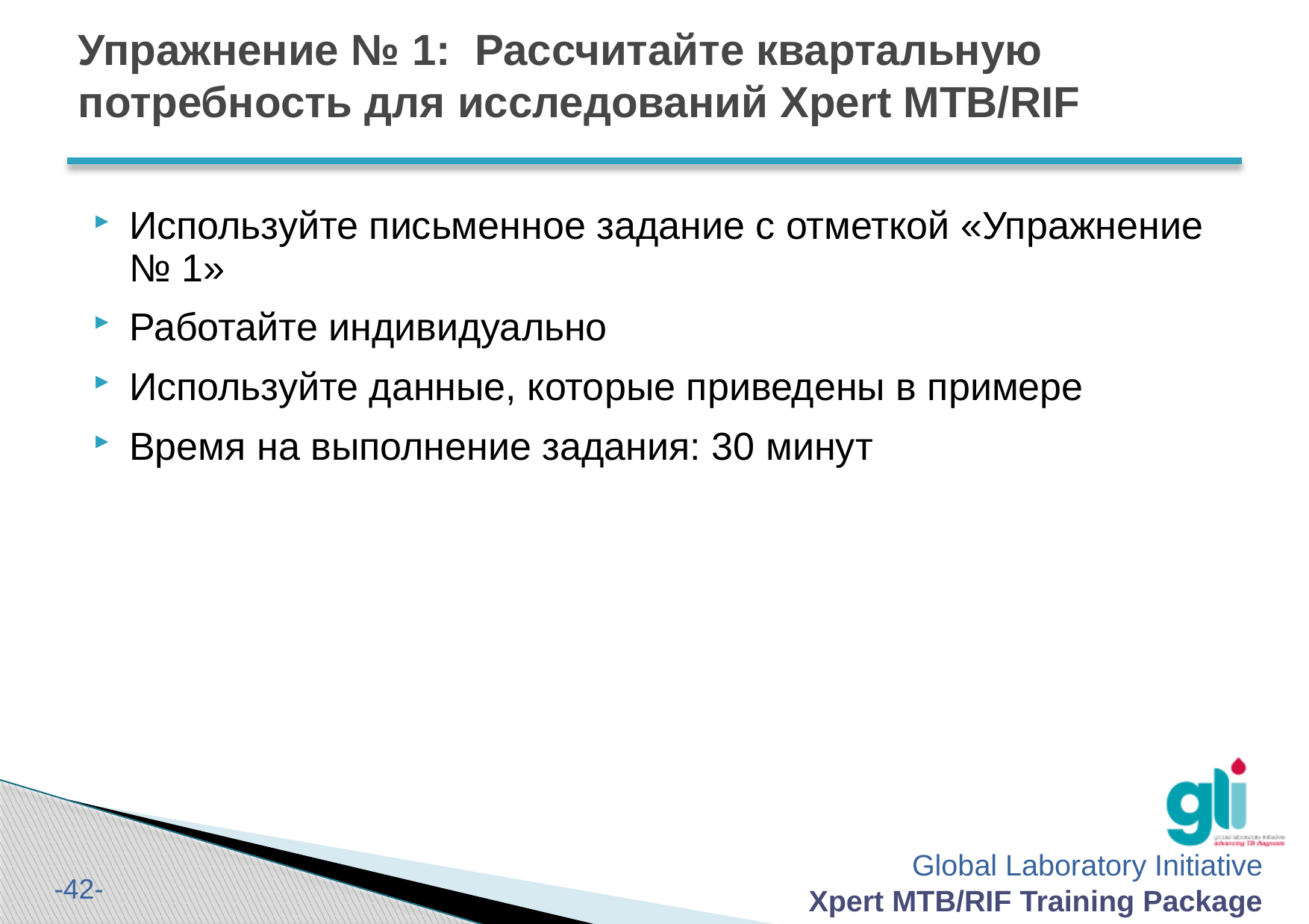

# Упражнение № 1:  Рассчитайте квартальную потребность для исследований Xpert MTB/RIF
Используйте письменное задание с отметкой «Упражнение № 1»
Работайте индивидуально
Используйте данные, которые приведены в примере
Время на выполнение задания: 30 минут